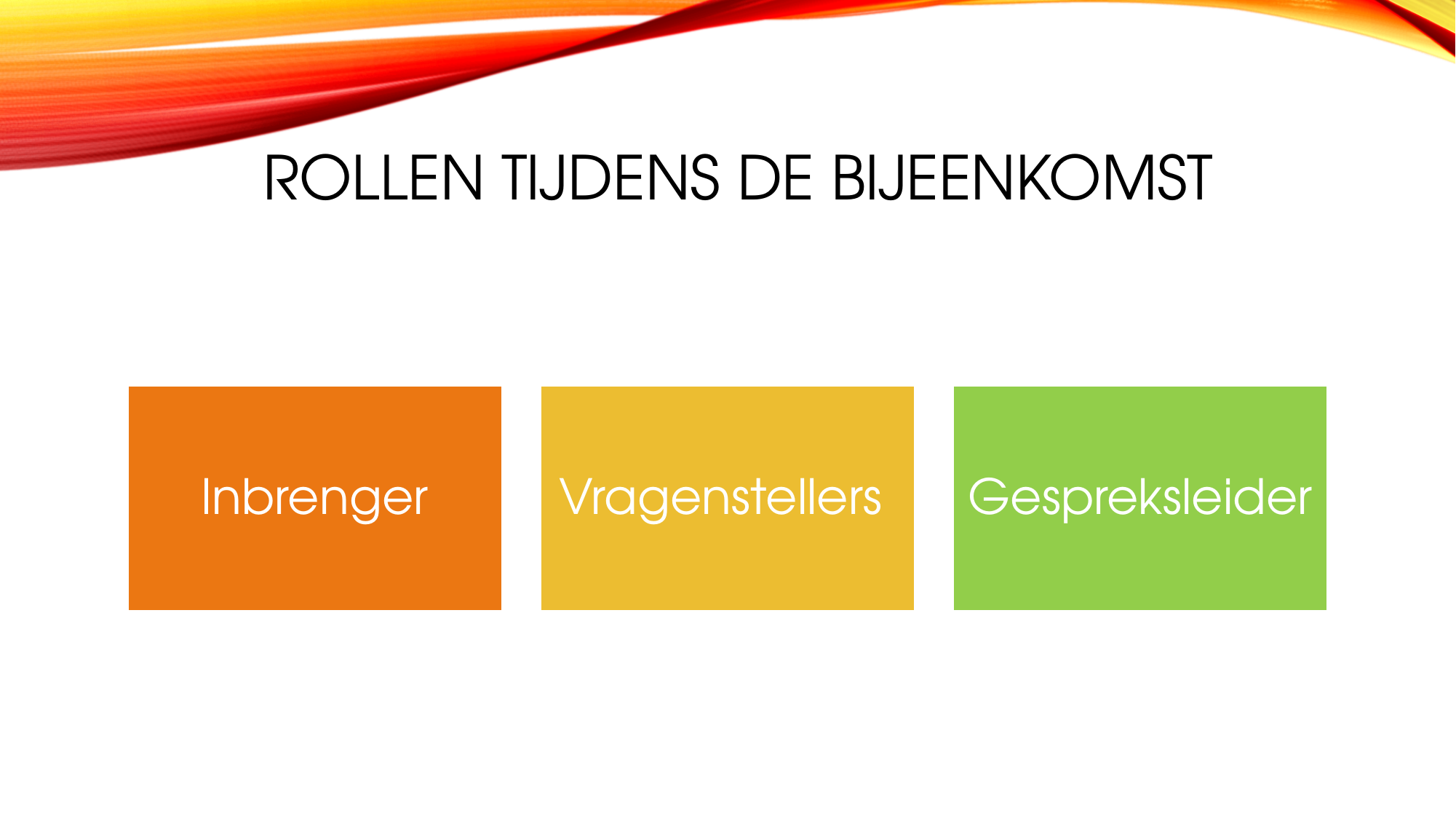

# Rollen tijdens de bijeenkomst
Inbrenger
Vragenstellers
Gespreksleider